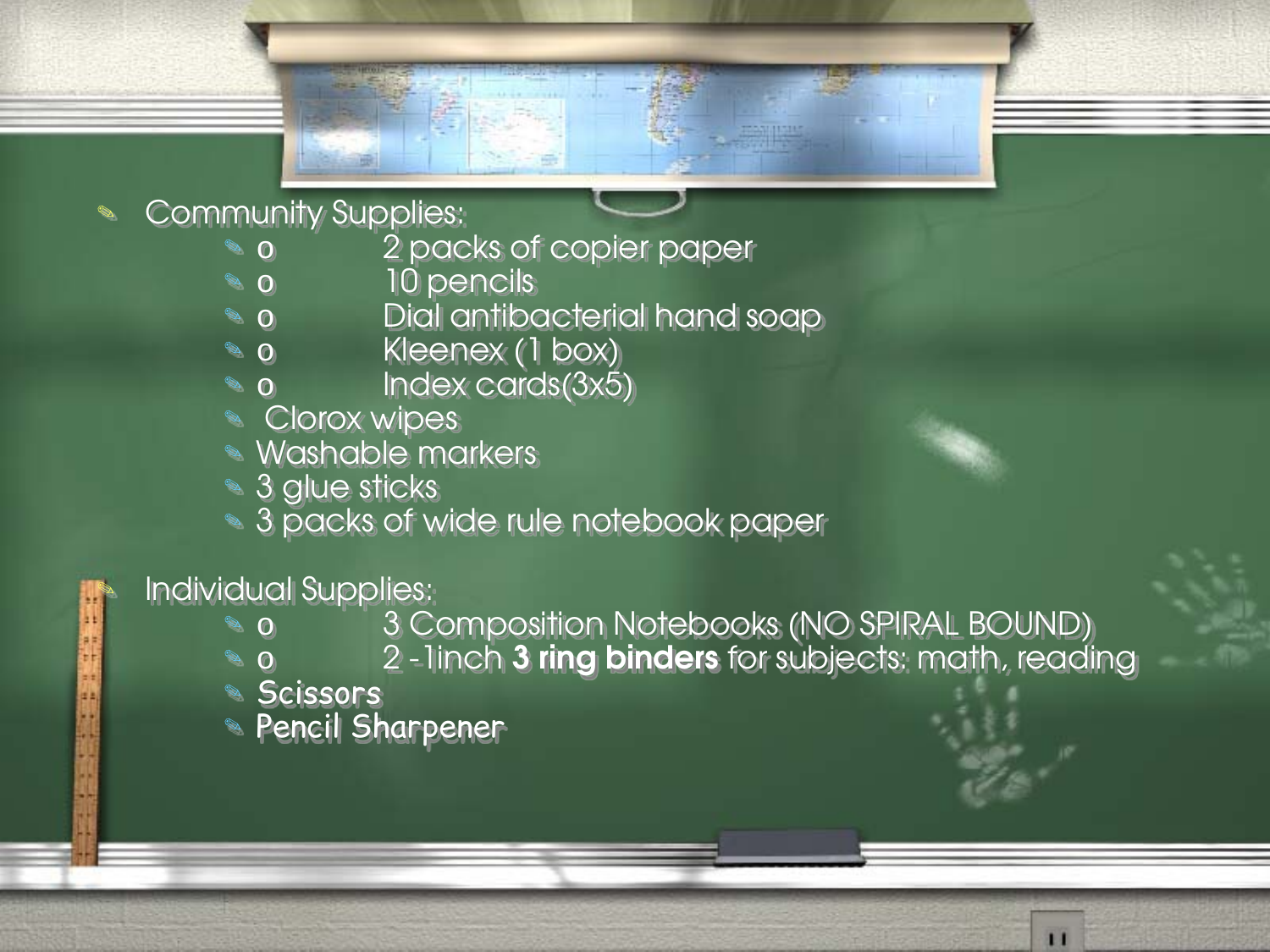

Community Supplies:
o	2 packs of copier paper
o	10 pencils
o	Dial antibacterial hand soap
o	Kleenex (1 box)
o	Index cards(3x5)
 Clorox wipes
Washable markers
3 glue sticks
3 packs of wide rule notebook paper

Individual Supplies:
o	3 Composition Notebooks (NO SPIRAL BOUND)
o	2 -1inch 3 ring binders for subjects: math, reading
Scissors
Pencil Sharpener